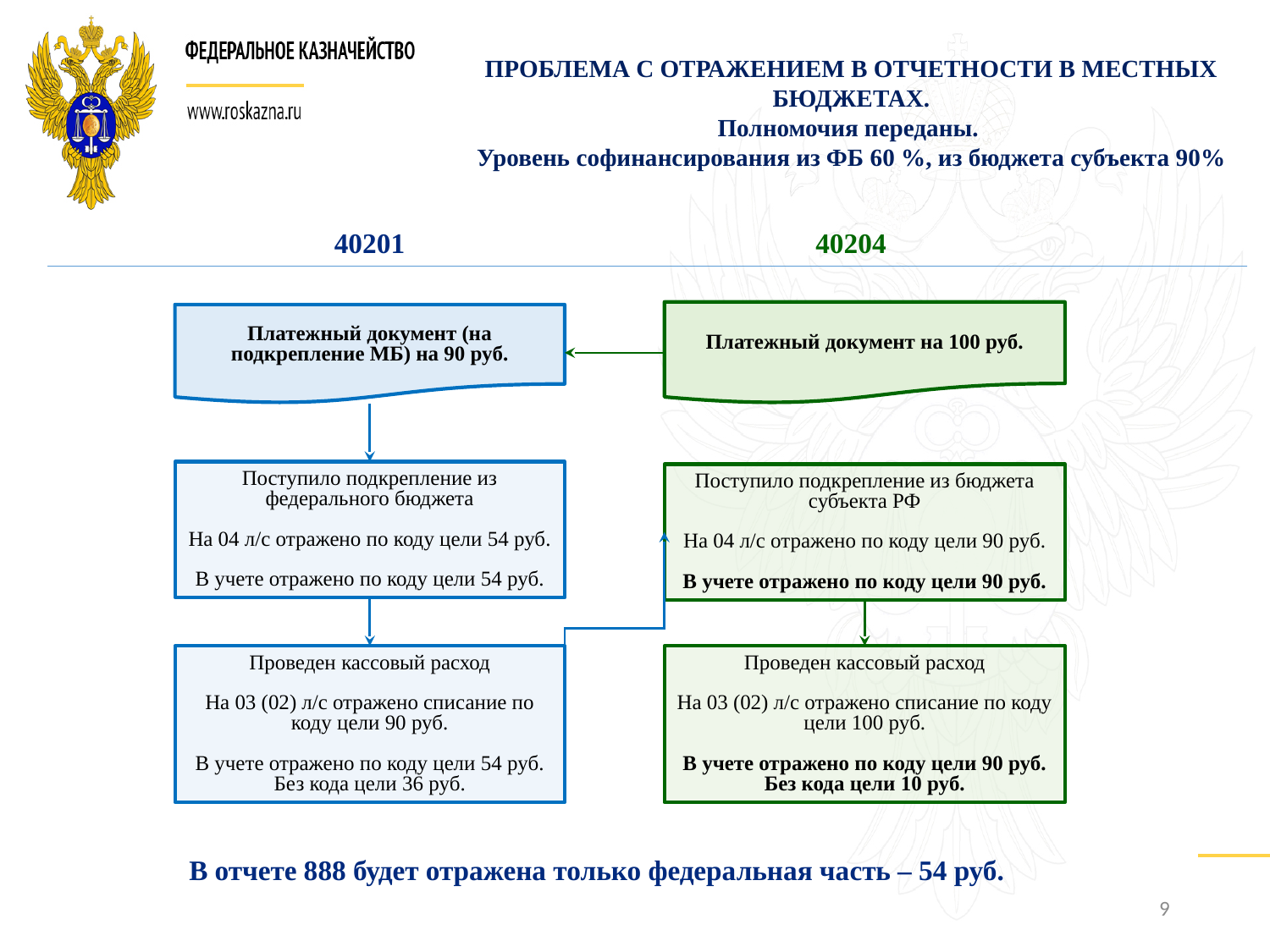

ПРОБЛЕМА С ОТРАЖЕНИЕМ В ОТЧЕТНОСТИ В МЕСТНЫХ БЮДЖЕТАХ.
Полномочия переданы.
Уровень софинансирования из ФБ 60 %, из бюджета субъекта 90%
40201
40204
Платежный документ на 100 руб.
Платежный документ (на подкрепление МБ) на 90 руб.
Поступило подкрепление из федерального бюджета

На 04 л/с отражено по коду цели 54 руб.

В учете отражено по коду цели 54 руб.
Поступило подкрепление из бюджета субъекта РФ

На 04 л/с отражено по коду цели 90 руб.

В учете отражено по коду цели 90 руб.
Проведен кассовый расход

На 03 (02) л/с отражено списание по коду цели 90 руб.

В учете отражено по коду цели 54 руб.
Без кода цели 36 руб.
Проведен кассовый расход

На 03 (02) л/с отражено списание по коду цели 100 руб.

В учете отражено по коду цели 90 руб.
Без кода цели 10 руб.
В отчете 888 будет отражена только федеральная часть – 54 руб.
9